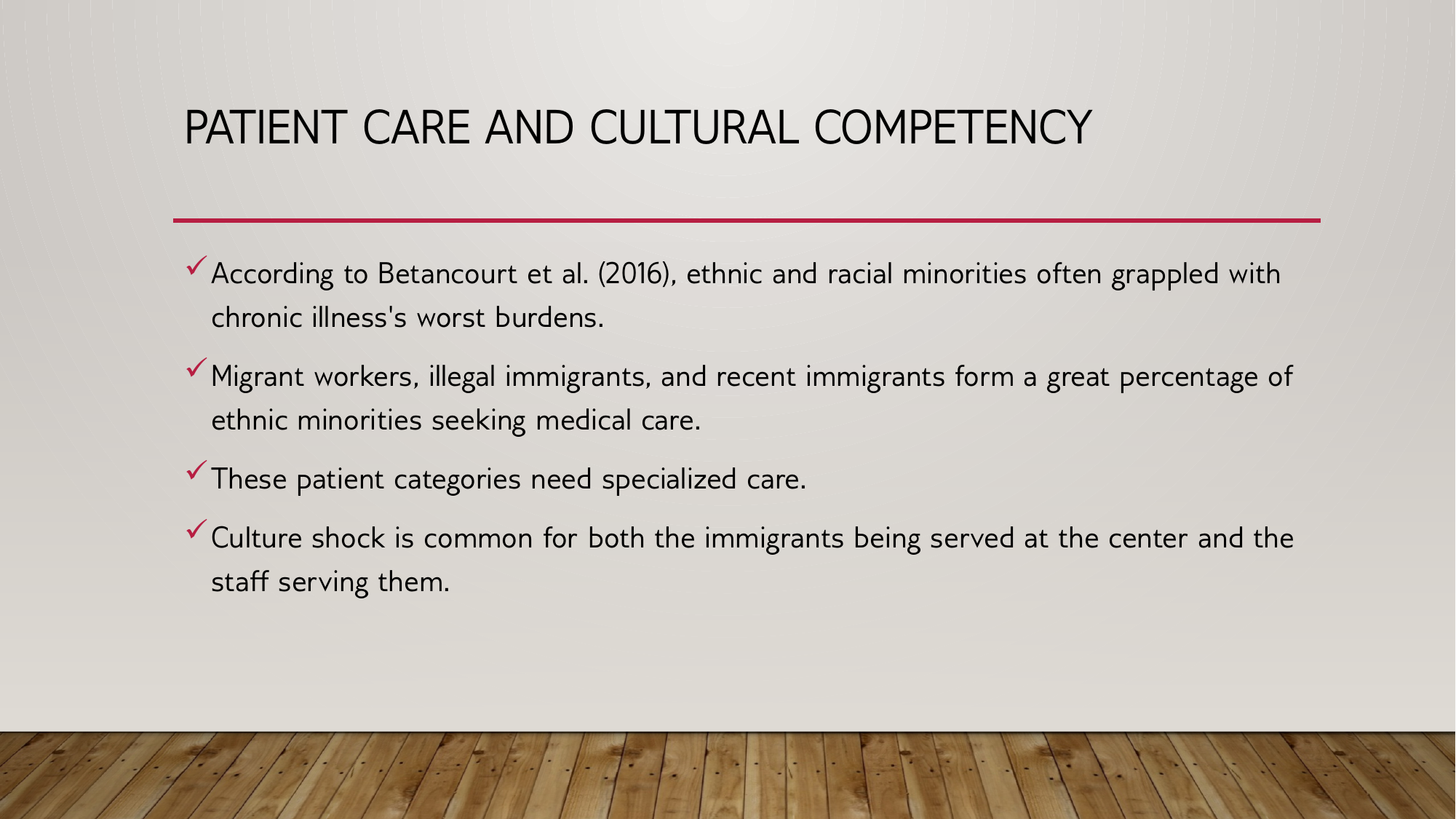

# Patient Care and Cultural Competency
According to Betancourt et al. (2016), ethnic and racial minorities often grappled with chronic illness's worst burdens.
Migrant workers, illegal immigrants, and recent immigrants form a great percentage of ethnic minorities seeking medical care.
These patient categories need specialized care.
Culture shock is common for both the immigrants being served at the center and the staff serving them.